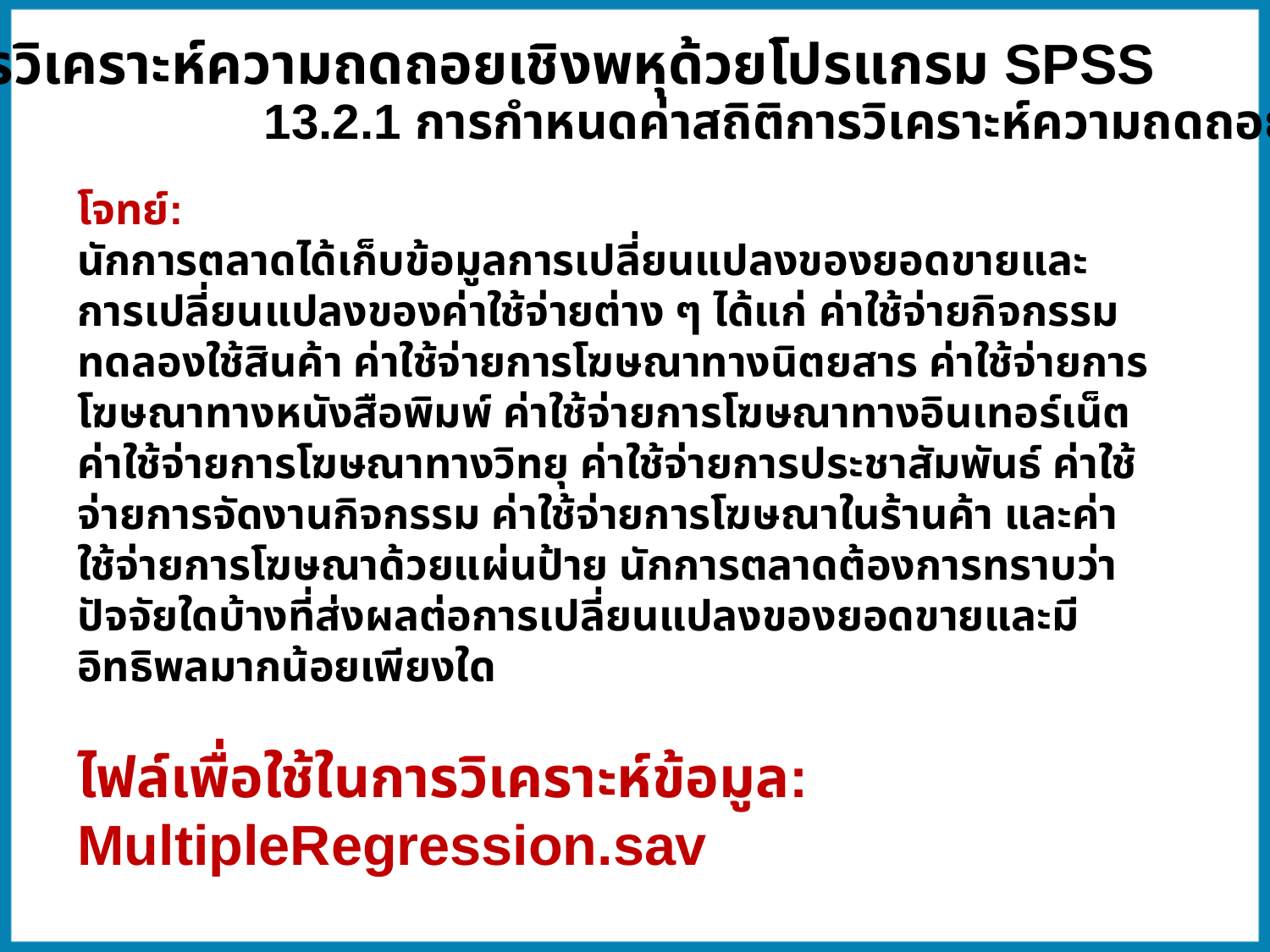

13.2 การวิเคราะห์ความถดถอยเชิงพหุด้วยโปรแกรม SPSS
13.2.1 การกำหนดค่าสถิติการวิเคราะห์ความถดถอยเชิงพหุ
โจทย์:
นักการตลาดได้เก็บข้อมูลการเปลี่ยนแปลงของยอดขายและการเปลี่ยนแปลงของค่าใช้จ่ายต่าง ๆ ได้แก่ ค่าใช้จ่ายกิจกรรมทดลองใช้สินค้า ค่าใช้จ่ายการโฆษณาทางนิตยสาร ค่าใช้จ่ายการโฆษณาทางหนังสือพิมพ์ ค่าใช้จ่ายการโฆษณาทางอินเทอร์เน็ต ค่าใช้จ่ายการโฆษณาทางวิทยุ ค่าใช้จ่ายการประชาสัมพันธ์ ค่าใช้จ่ายการจัดงานกิจกรรม ค่าใช้จ่ายการโฆษณาในร้านค้า และค่าใช้จ่ายการโฆษณาด้วยแผ่นป้าย นักการตลาดต้องการทราบว่าปัจจัยใดบ้างที่ส่งผลต่อการเปลี่ยนแปลงของยอดขายและมีอิทธิพลมากน้อยเพียงใด

ไฟล์เพื่อใช้ในการวิเคราะห์ข้อมูล: MultipleRegression.sav